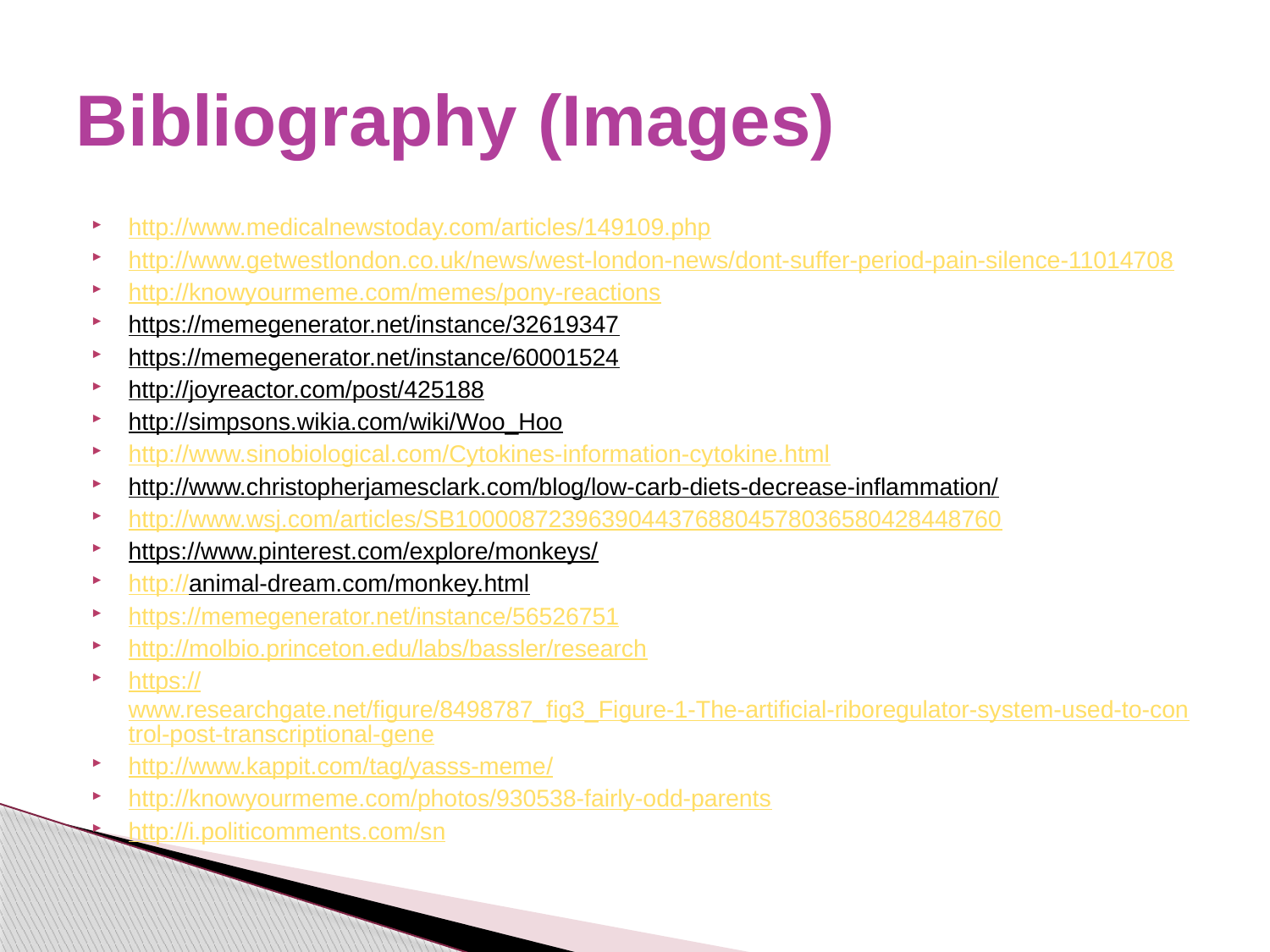

# Bibliography (Images)
http://www.medicalnewstoday.com/articles/149109.php
http://www.getwestlondon.co.uk/news/west-london-news/dont-suffer-period-pain-silence-11014708
http://knowyourmeme.com/memes/pony-reactions
https://memegenerator.net/instance/32619347
https://memegenerator.net/instance/60001524
http://joyreactor.com/post/425188
http://simpsons.wikia.com/wiki/Woo_Hoo
http://www.sinobiological.com/Cytokines-information-cytokine.html
http://www.christopherjamesclark.com/blog/low-carb-diets-decrease-inflammation/
http://www.wsj.com/articles/SB10000872396390443768804578036580428448760
https://www.pinterest.com/explore/monkeys/
http://animal-dream.com/monkey.html
https://memegenerator.net/instance/56526751
http://molbio.princeton.edu/labs/bassler/research
https://www.researchgate.net/figure/8498787_fig3_Figure-1-The-artificial-riboregulator-system-used-to-control-post-transcriptional-gene
http://www.kappit.com/tag/yasss-meme/
http://knowyourmeme.com/photos/930538-fairly-odd-parents
http://i.politicomments.com/sn